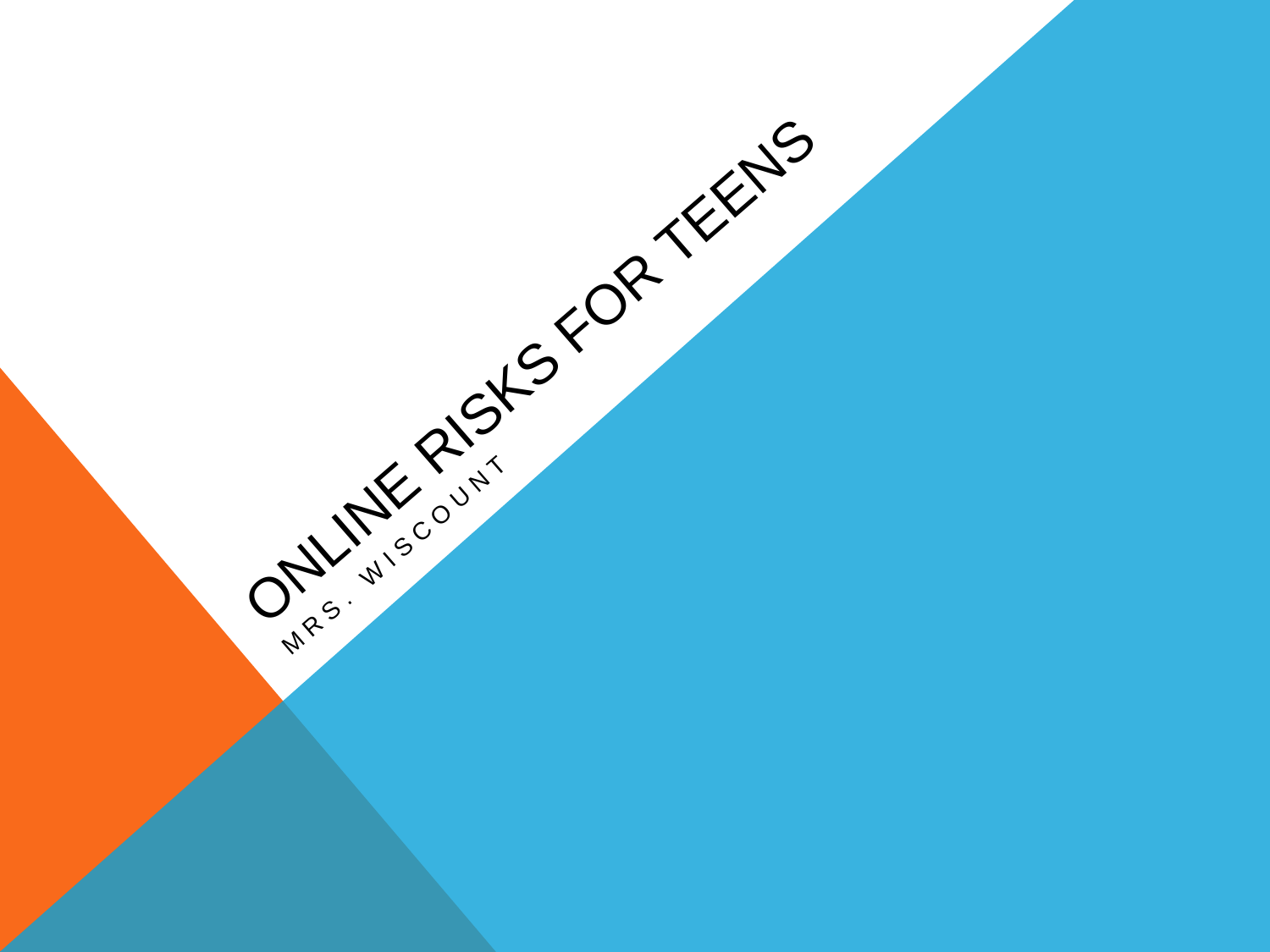

# Online Risks for Teens
Mrs. Wiscount